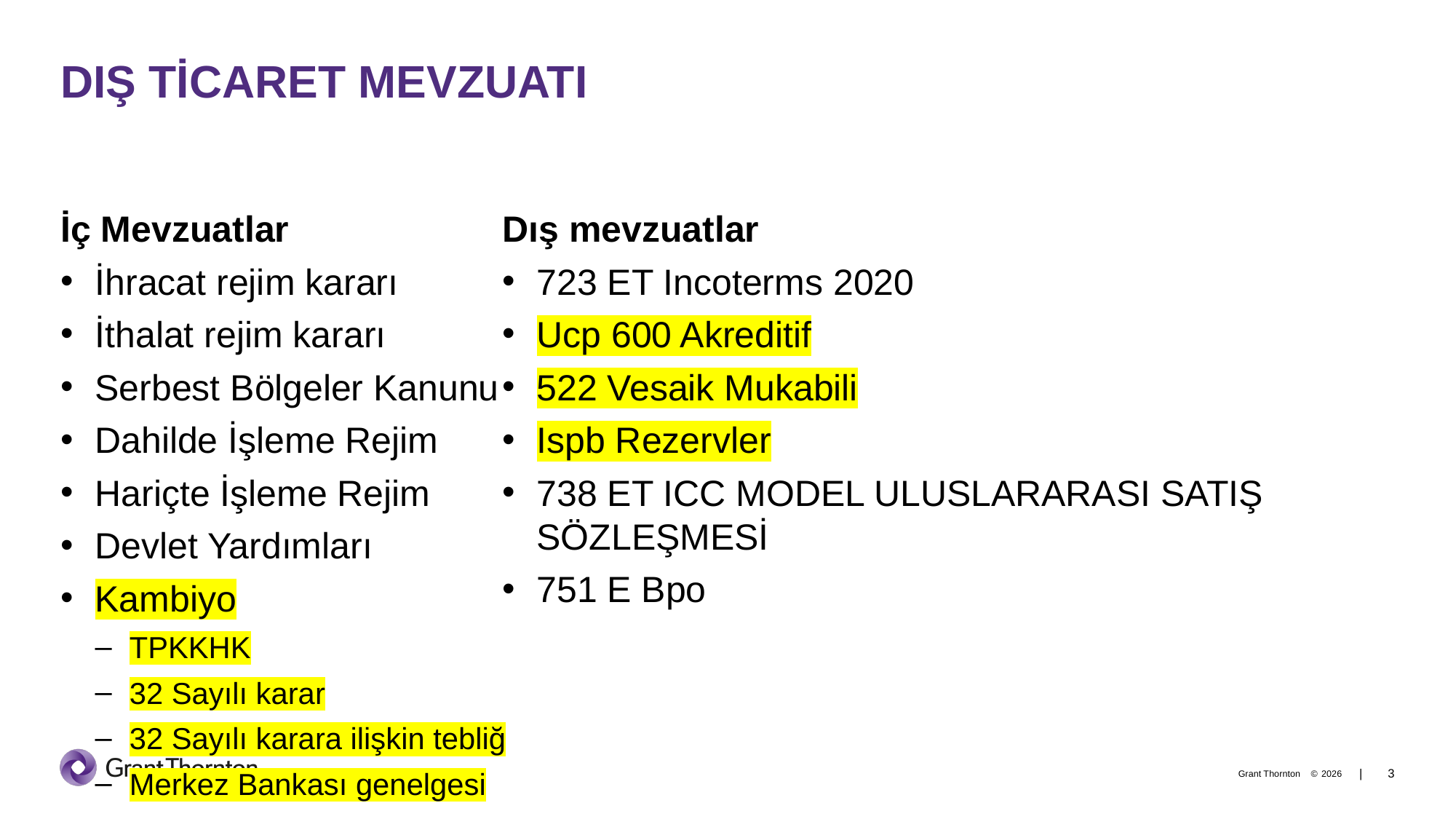

# DIŞ TİCARET MEVZUATI
İç Mevzuatlar
İhracat rejim kararı
İthalat rejim kararı
Serbest Bölgeler Kanunu
Dahilde İşleme Rejim
Hariçte İşleme Rejim
Devlet Yardımları
Kambiyo
TPKKHK
32 Sayılı karar
32 Sayılı karara ilişkin tebliğ
Merkez Bankası genelgesi

Dış mevzuatlar
723 ET Incoterms 2020
Ucp 600 Akreditif
522 Vesaik Mukabili
Ispb Rezervler
738 ET ICC MODEL ULUSLARARASI SATIŞ SÖZLEŞMESİ
751 E Bpo
3